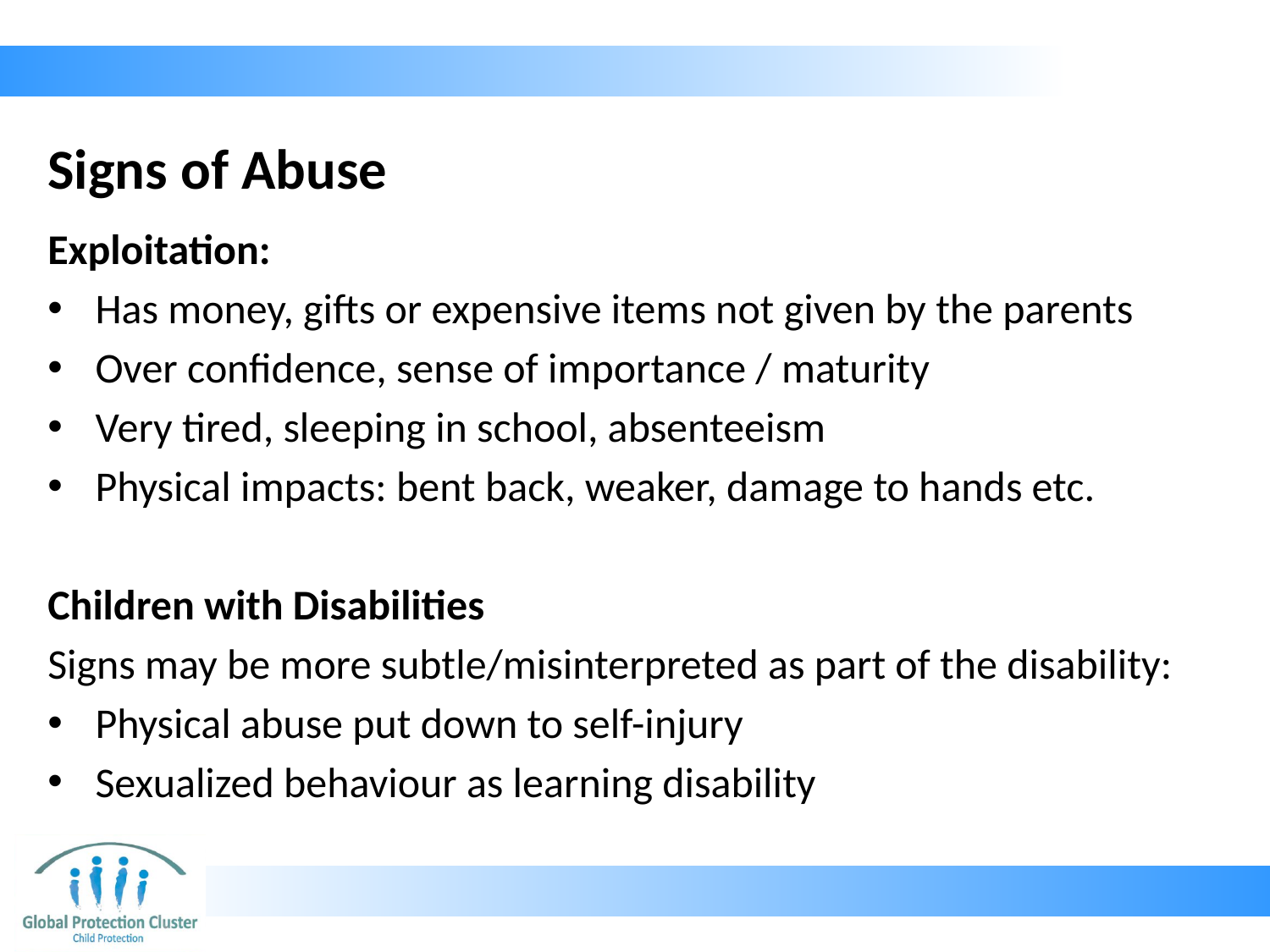

# Signs of Abuse
Exploitation:
Has money, gifts or expensive items not given by the parents
Over confidence, sense of importance / maturity
Very tired, sleeping in school, absenteeism
Physical impacts: bent back, weaker, damage to hands etc.

Children with Disabilities
Signs may be more subtle/misinterpreted as part of the disability:
Physical abuse put down to self-injury
Sexualized behaviour as learning disability